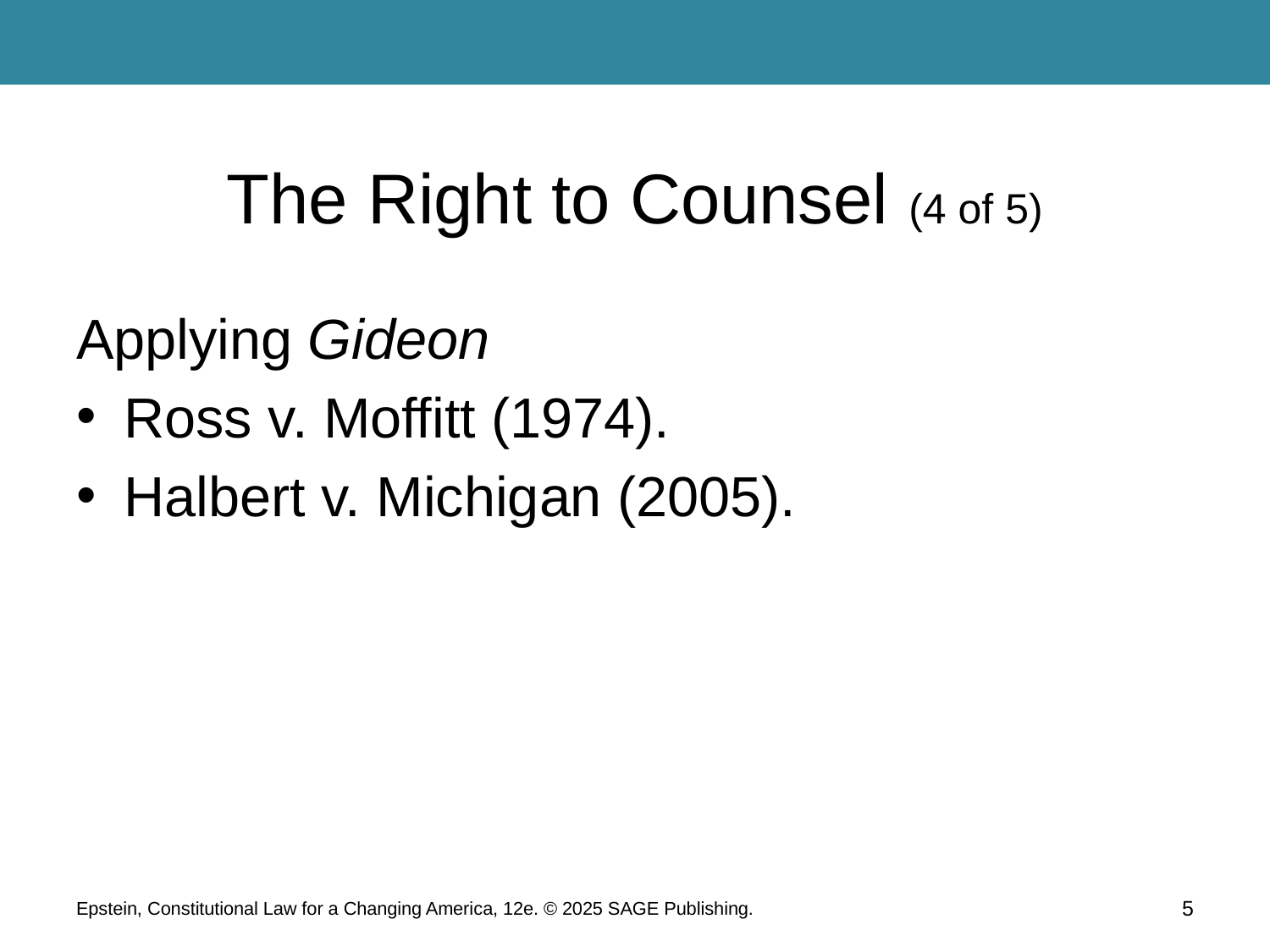

# The Right to Counsel (4 of 5)
Applying Gideon
Ross v. Moffitt (1974).
Halbert v. Michigan (2005).
Epstein, Constitutional Law for a Changing America, 12e. © 2025 SAGE Publishing.
5